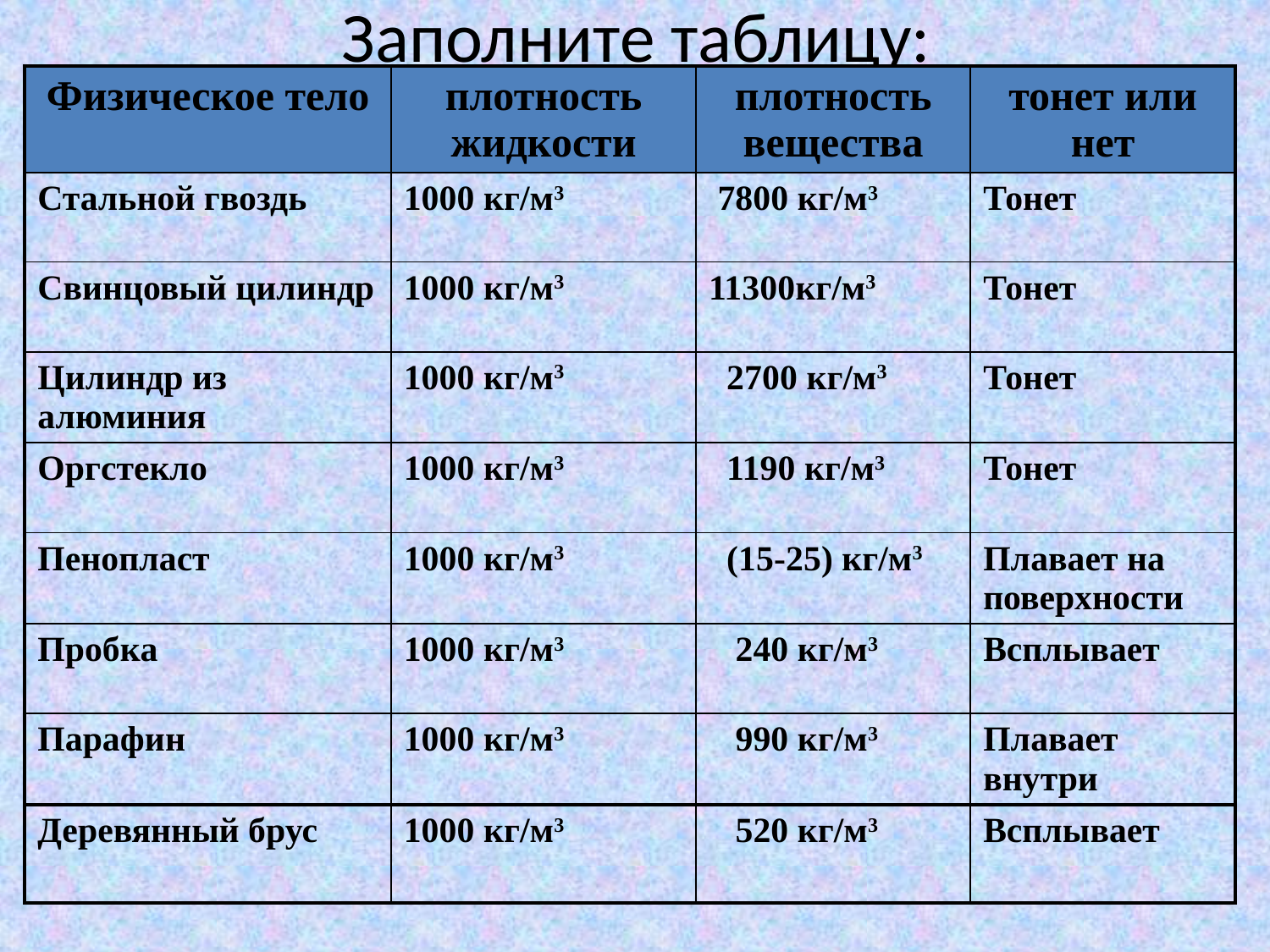

# Заполните таблицу:
| Физическое тело | плотность жидкости | плотность вещества | тонет или нет |
| --- | --- | --- | --- |
| Стальной гвоздь | 1000 кг/м3 | 7800 кг/м3 | Тонет |
| Свинцовый цилиндр | 1000 кг/м3 | 11300кг/м3 | Тонет |
| Цилиндр из алюминия | 1000 кг/м3 | 2700 кг/м3 | Тонет |
| Оргстекло | 1000 кг/м3 | 1190 кг/м3 | Тонет |
| Пенопласт | 1000 кг/м3 | (15-25) кг/м3 | Плавает на поверхности |
| Пробка | 1000 кг/м3 | 240 кг/м3 | Всплывает |
| Парафин | 1000 кг/м3 | 990 кг/м3 | Плавает внутри |
| Деревянный брус | 1000 кг/м3 | 520 кг/м3 | Всплывает |